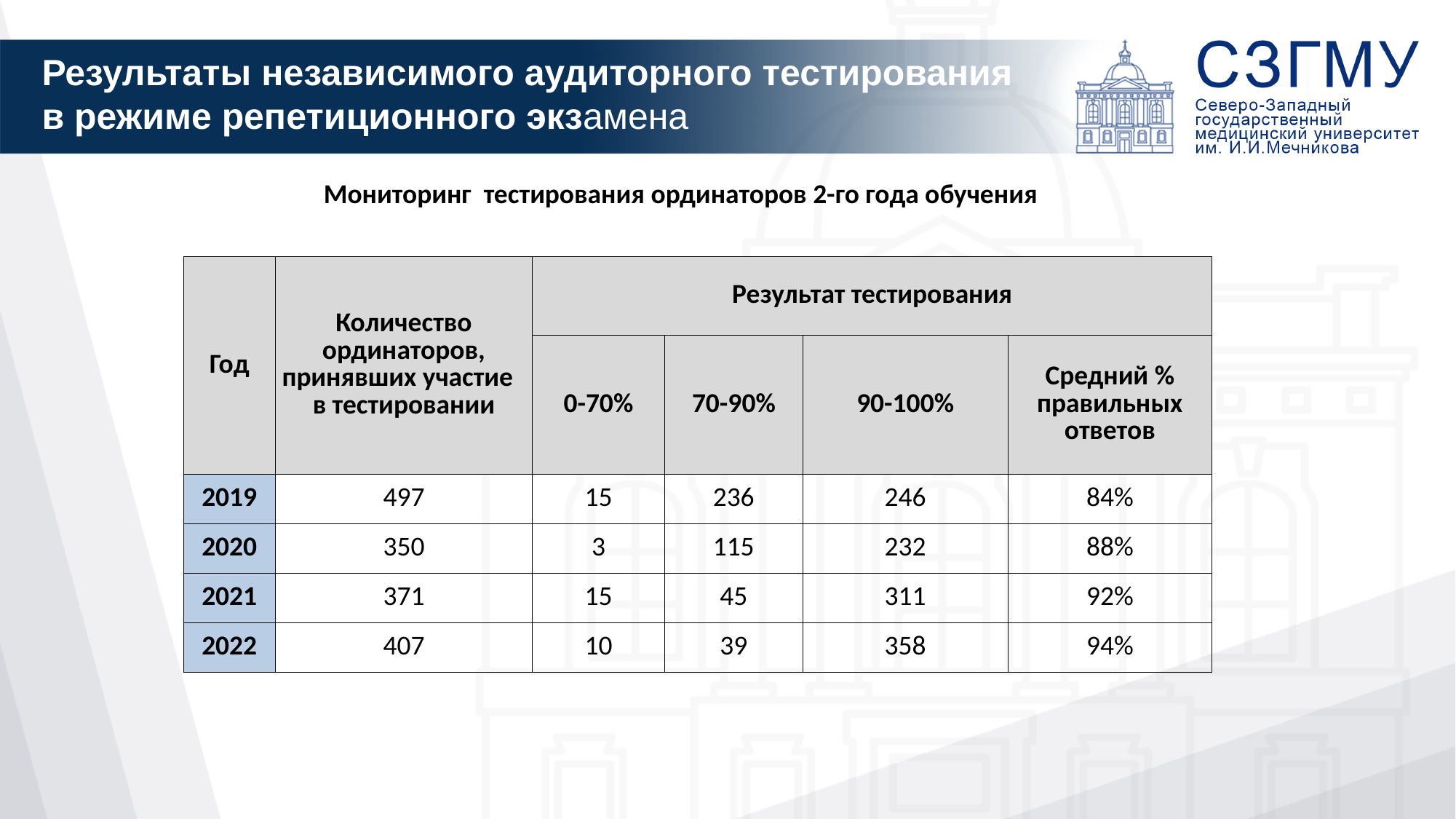

# Результаты независимого аудиторного тестирования в режиме репетиционного экзамена
Мониторинг  тестирования ординаторов 2-го года обучения
| Год | Количество ординаторов, принявших участие в тестировании | Результат тестирования |  |  |  |
| --- | --- | --- | --- | --- | --- |
|  |  | 0-70% | 70-90% | 90-100% | Средний % правильных ответов |
| 2019 | 497 | 15 | 236 | 246 | 84% |
| 2020 | 350 | 3 | 115 | 232 | 88% |
| 2021 | 371 | 15 | 45 | 311 | 92% |
| 2022 | 407 | 10 | 39 | 358 | 94% |